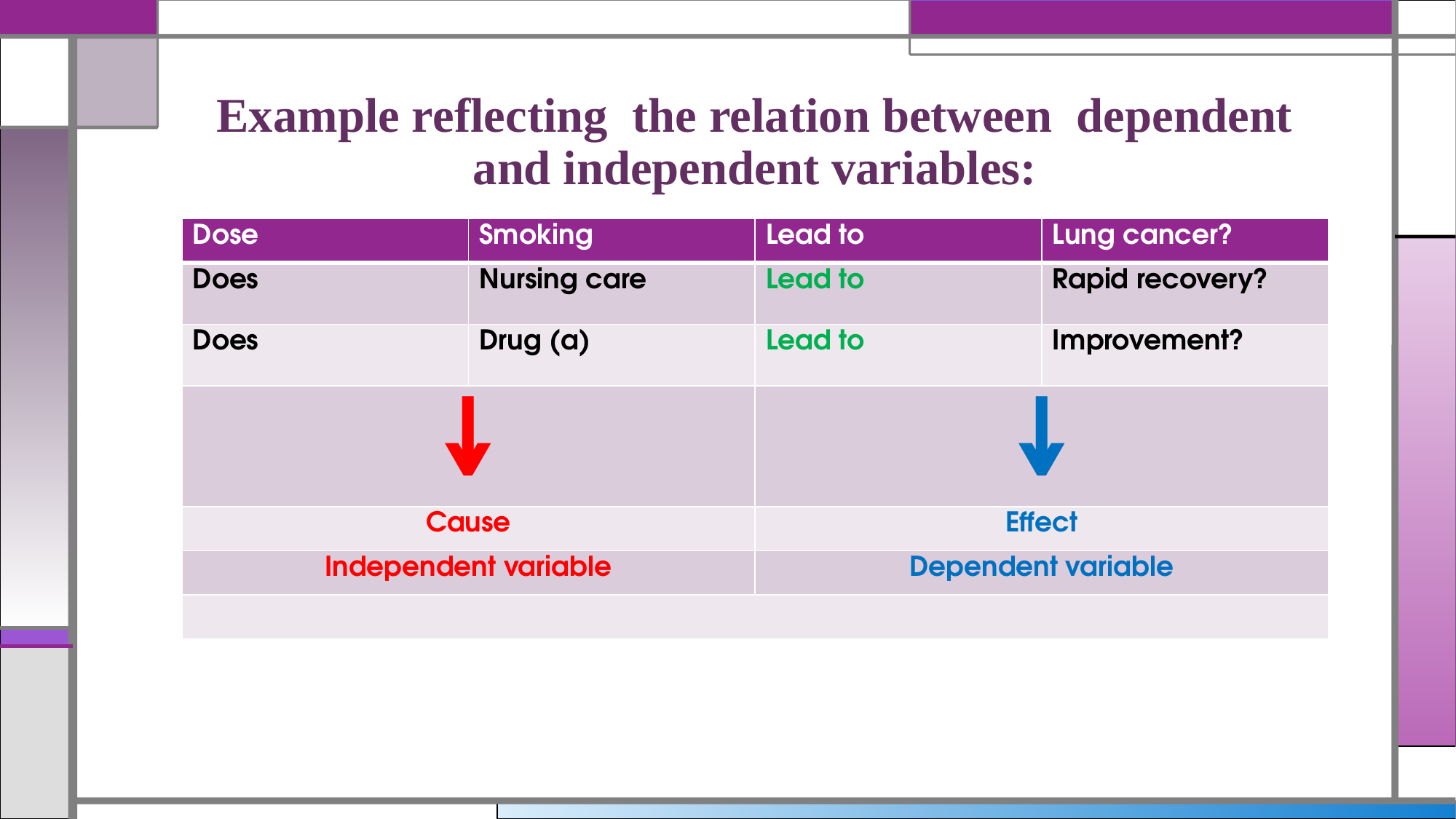

# Example reflecting  the relation between  dependent and independent variables:
| Dose | Smoking | Lead to | Lung cancer? |
| --- | --- | --- | --- |
| Does | Nursing care | Lead to | Rapid recovery? |
| Does | Drug (a) | Lead to | Improvement? |
| ↓ |  | ↓ |  |
| Cause |  | Effect |  |
| Independent variable |  | Dependent variable |  |
|  |  |  |  |